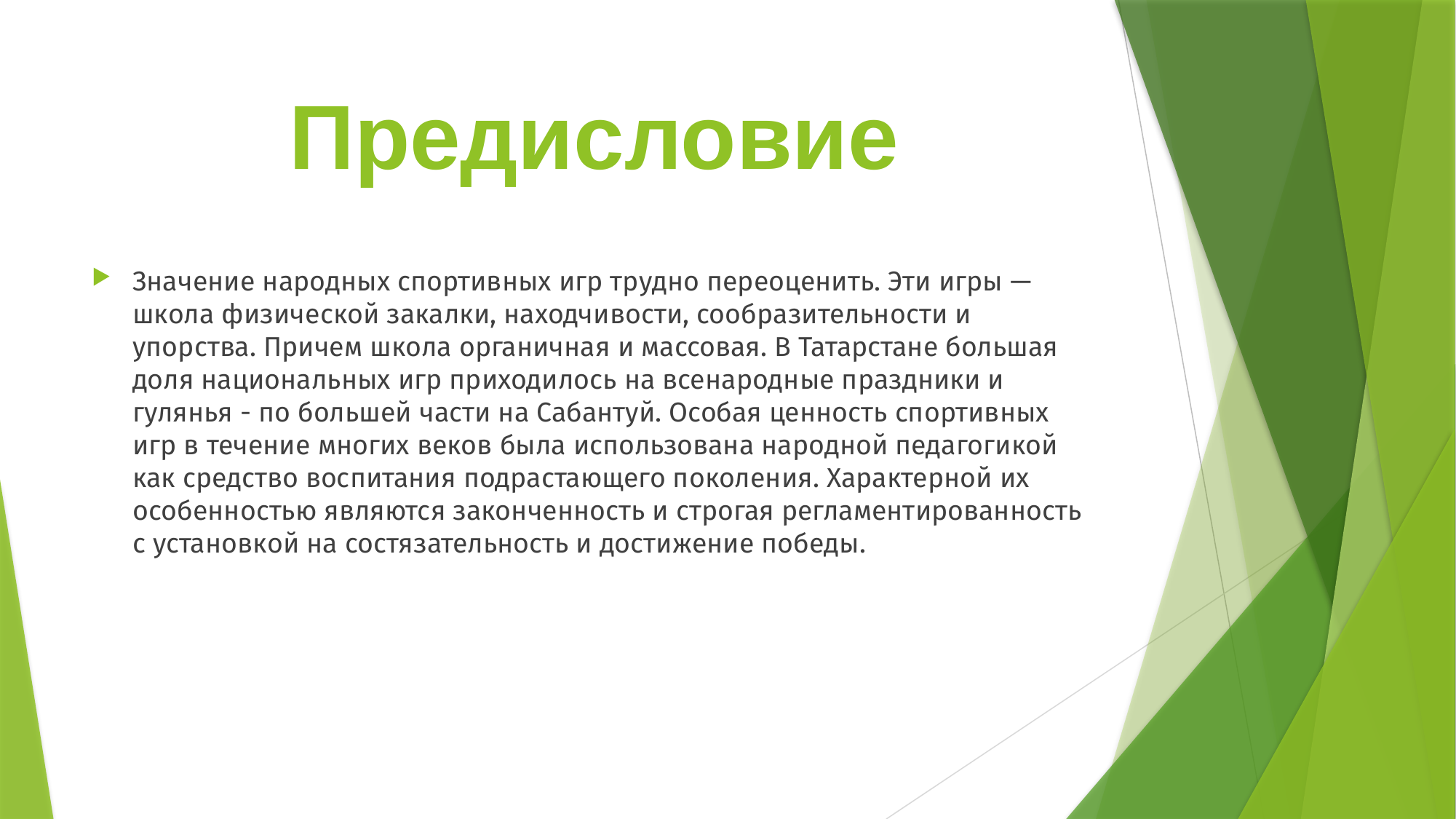

# Предисловие
Значение народных спортивных игр трудно переоценить. Эти игры — школа физической закалки, находчивости, сообразительности и упорства. Причем школа органичная и массовая. В Татарстане большая доля национальных игр приходилось на всенародные праздники и гулянья - по большей части на Сабантуй. Особая ценность спортивных игр в течение многих веков была использована народной педагогикой как средство воспитания подрастающего поколения. Характерной их особенностью являются законченность и строгая регламентированность с установкой на состязательность и достижение победы.